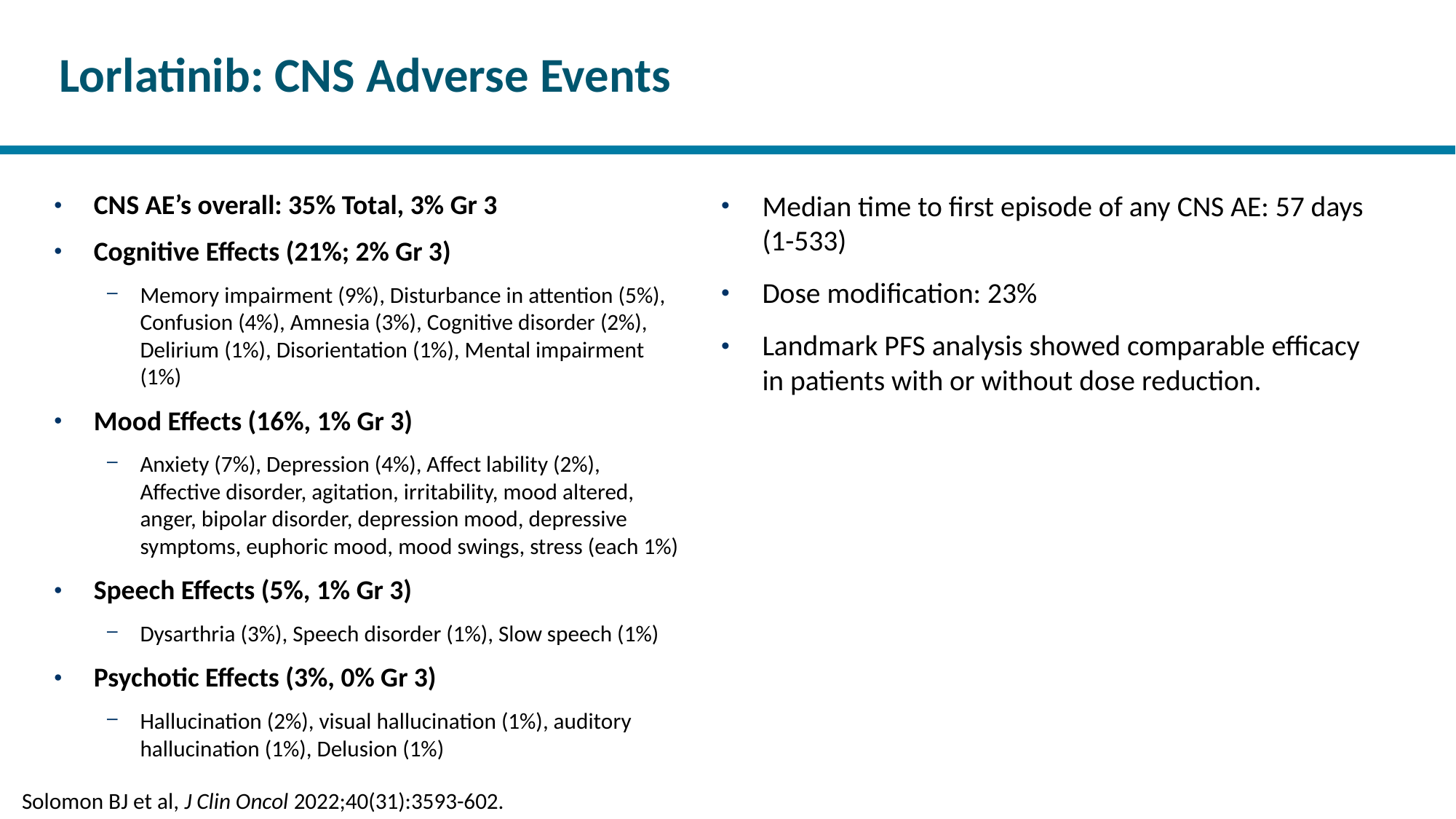

# Lorlatinib: CNS Adverse Events
CNS AE’s overall: 35% Total, 3% Gr 3
Cognitive Effects (21%; 2% Gr 3)
Memory impairment (9%), Disturbance in attention (5%), Confusion (4%), Amnesia (3%), Cognitive disorder (2%), Delirium (1%), Disorientation (1%), Mental impairment (1%)
Mood Effects (16%, 1% Gr 3)
Anxiety (7%), Depression (4%), Affect lability (2%), Affective disorder, agitation, irritability, mood altered, anger, bipolar disorder, depression mood, depressive symptoms, euphoric mood, mood swings, stress (each 1%)
Speech Effects (5%, 1% Gr 3)
Dysarthria (3%), Speech disorder (1%), Slow speech (1%)
Psychotic Effects (3%, 0% Gr 3)
Hallucination (2%), visual hallucination (1%), auditory hallucination (1%), Delusion (1%)
Median time to first episode of any CNS AE: 57 days (1-533)
Dose modification: 23%
Landmark PFS analysis showed comparable efficacy in patients with or without dose reduction.

Solomon BJ et al, J Clin Oncol 2022;40(31):3593-602.